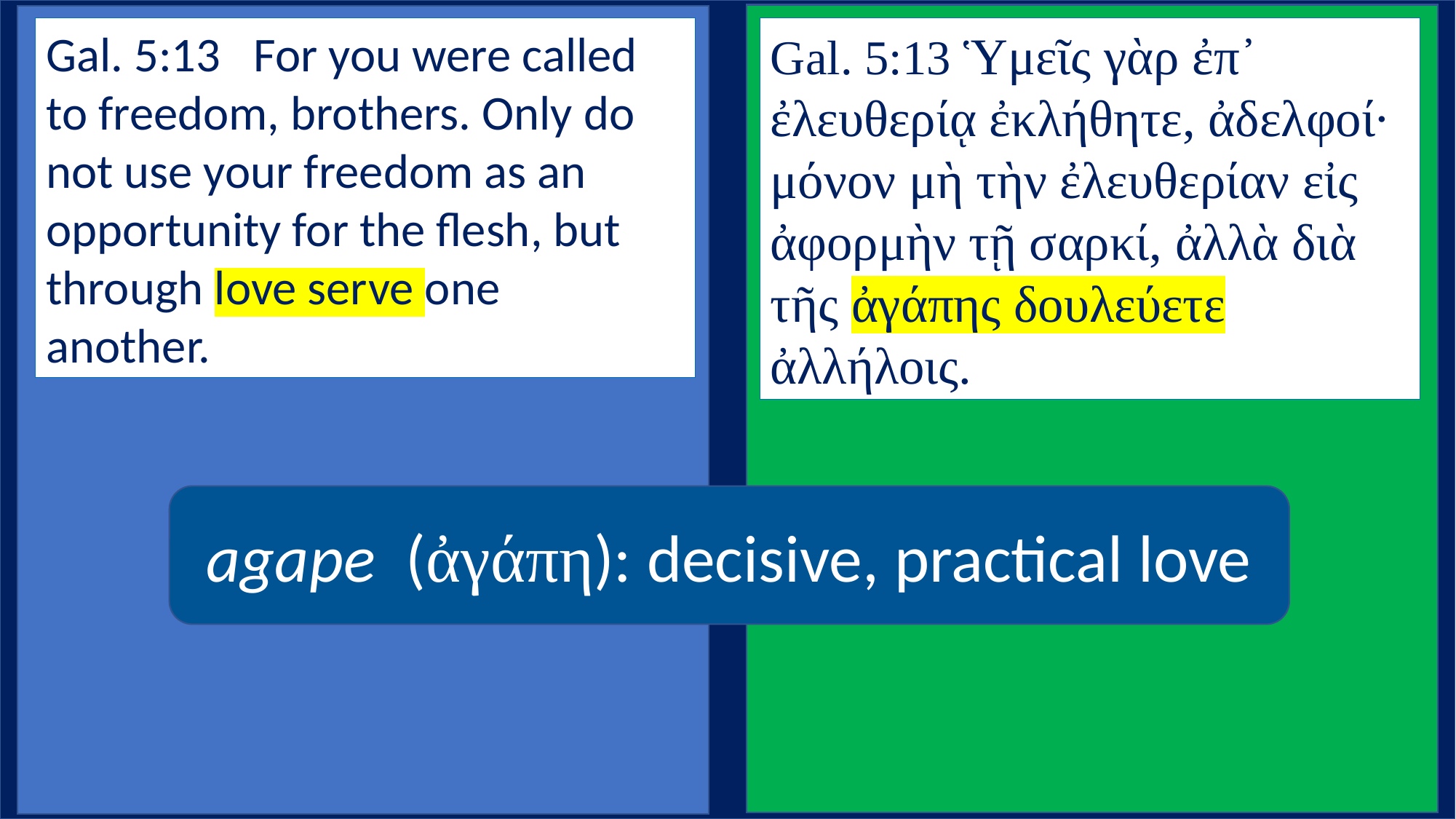

Gal. 5:13   For you were called to freedom, brothers. Only do not use your freedom as an opportunity for the flesh, but through love serve one another.
Gal. 5:13 Ὑμεῖς γὰρ ἐπ᾿ ἐλευθερίᾳ ἐκλήθητε, ἀδελφοί· μόνον μὴ τὴν ἐλευθερίαν εἰς ἀφορμὴν τῇ σαρκί, ἀλλὰ διὰ τῆς ἀγάπης δουλεύετε ἀλλήλοις.
agape  (ἀγάπη): decisive, practical love